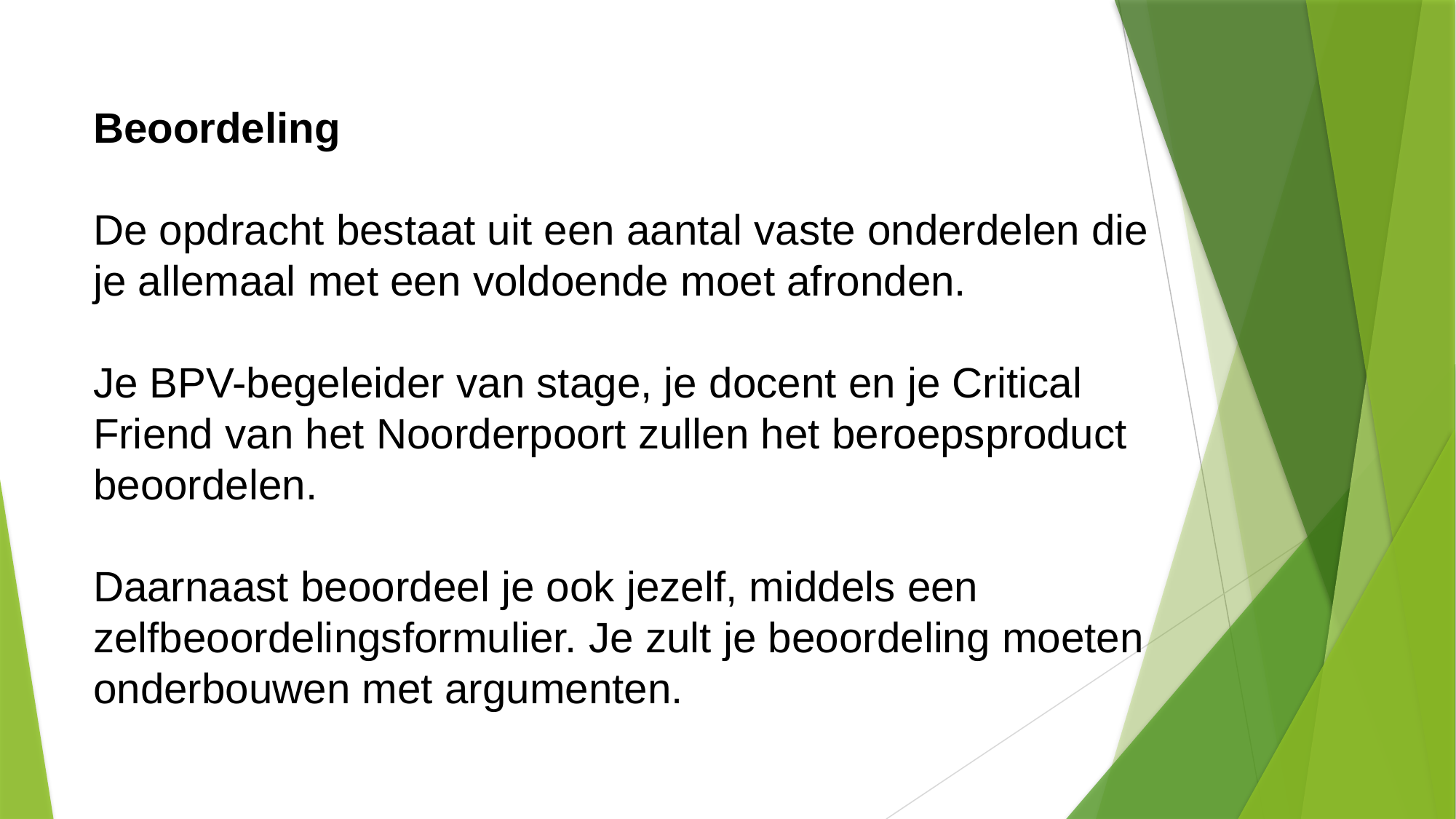

Beoordeling

De opdracht bestaat uit een aantal vaste onderdelen die je allemaal met een voldoende moet afronden.

Je BPV-begeleider van stage, je docent en je Critical Friend van het Noorderpoort zullen het beroepsproduct beoordelen.

Daarnaast beoordeel je ook jezelf, middels een zelfbeoordelingsformulier. Je zult je beoordeling moeten onderbouwen met argumenten.